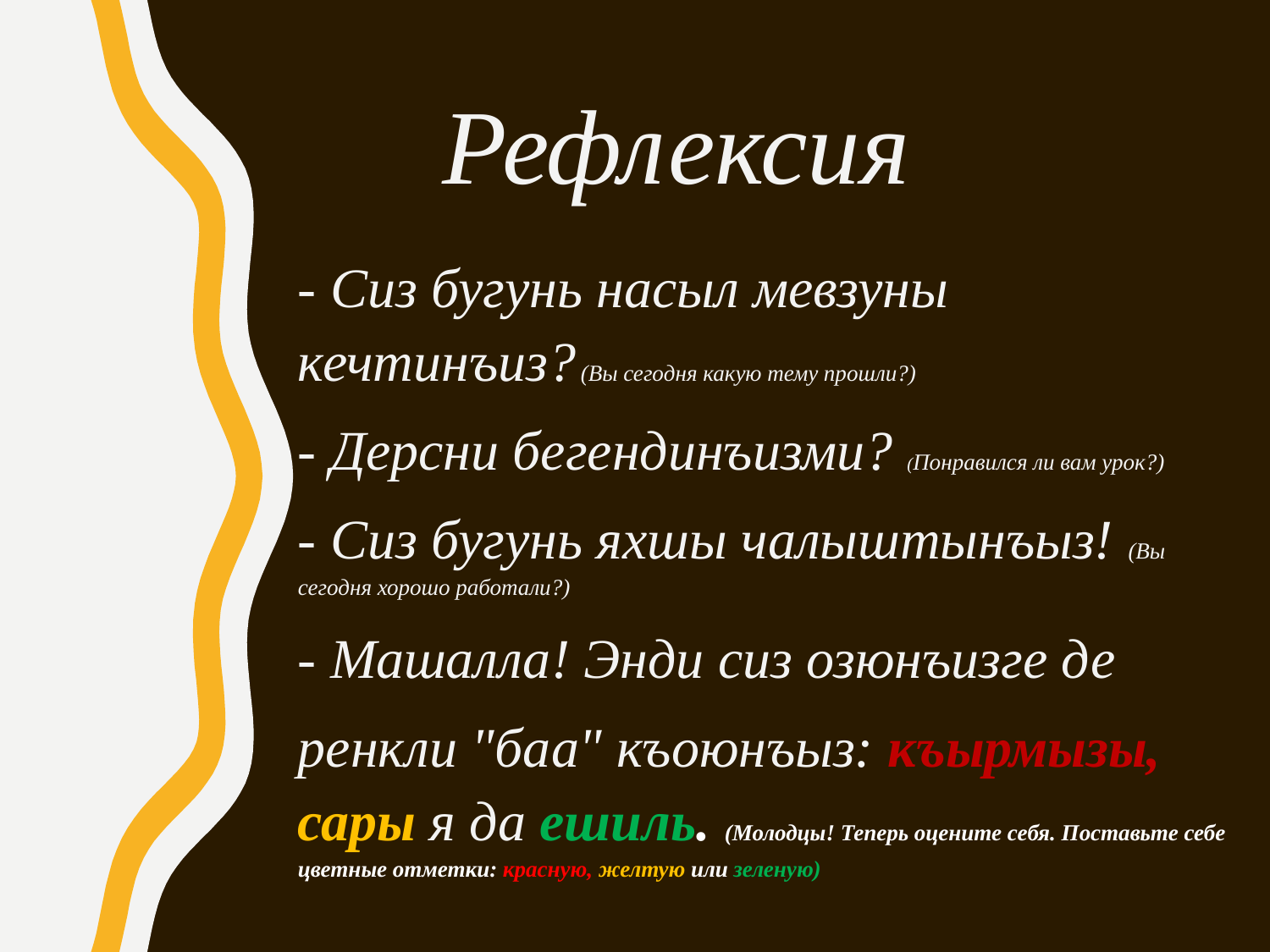

# Рефлексия
- Сиз бугунь насыл мевзуны кечтинъиз? (Вы сегодня какую тему прошли?)
- Дерсни бегендинъизми? (Понравился ли вам урок?)
- Сиз бугунь яхшы чалыштынъыз! (Вы сегодня хорошо работали?)
- Машалла! Энди сиз озюнъизге де
ренкли "баа" къоюнъыз: къырмызы, сары я да ешиль. (Молодцы! Теперь оцените себя. Поставьте себе цветные отметки: красную, желтую или зеленую)